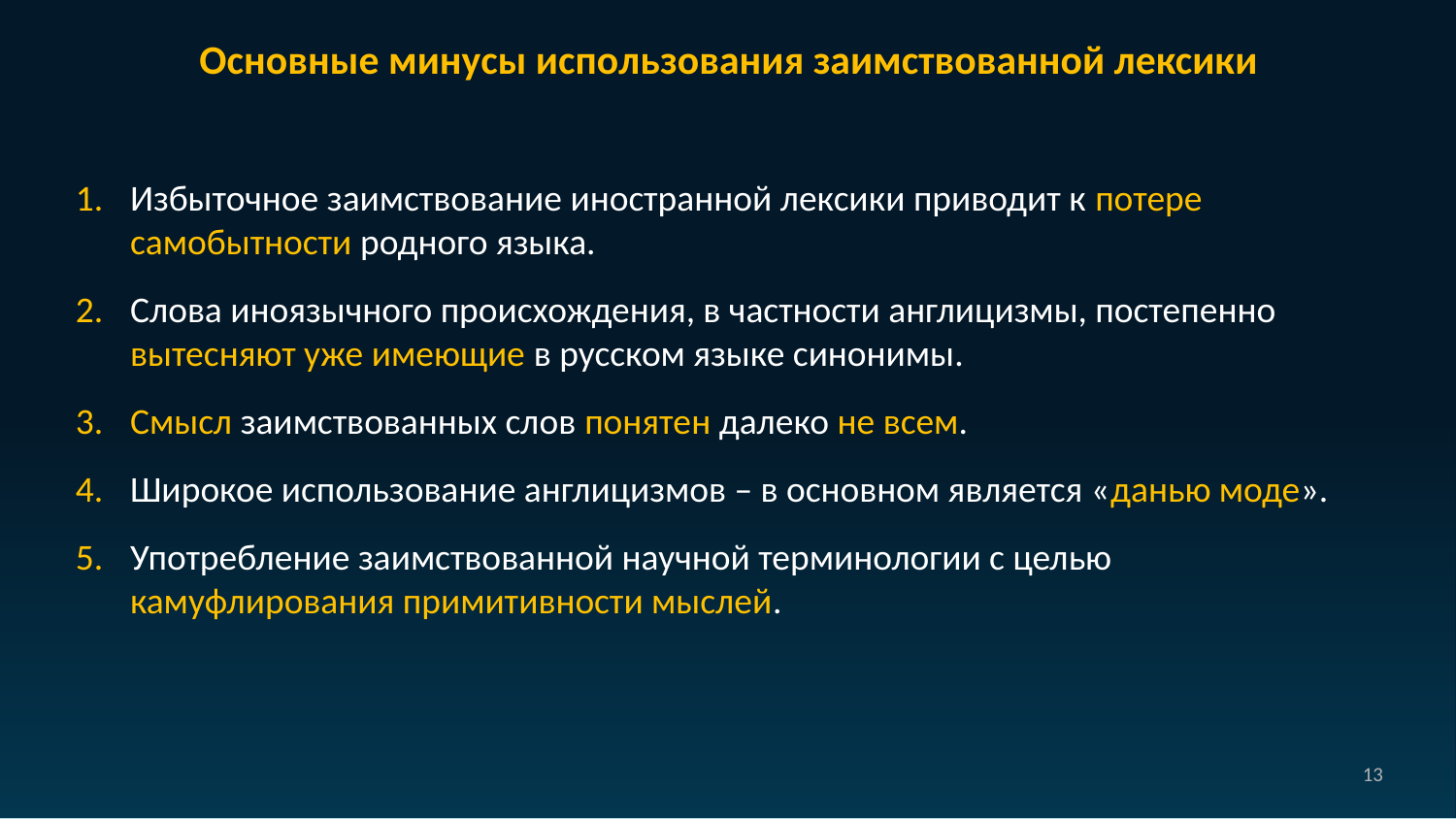

Основные минусы использования заимствованной лексики

Избыточное заимствование иностранной лексики приводит к потере самобытности родного языка.
Слова иноязычного происхождения, в частности англицизмы, постепенно вытесняют уже имеющие в русском языке синонимы.
Смысл заимствованных слов понятен далеко не всем.
Широкое использование англицизмов – в основном является «данью моде».
Употребление заимствованной научной терминологии с целью камуфлирования примитивности мыслей.

13